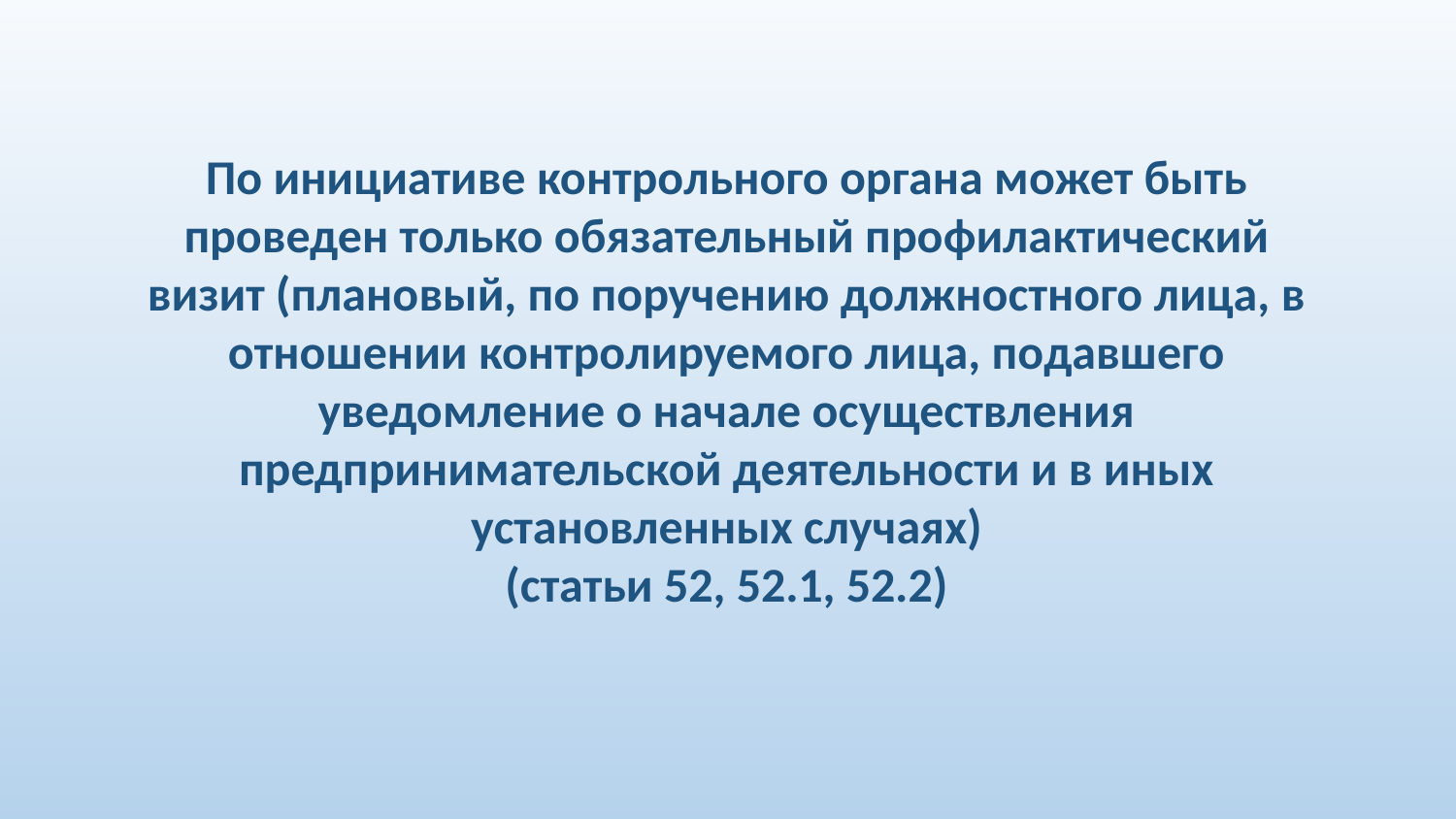

По инициативе контрольного органа может быть проведен только обязательный профилактический визит (плановый, по поручению должностного лица, в отношении контролируемого лица, подавшего уведомление о начале осуществления предпринимательской деятельности и в иных установленных случаях)
(статьи 52, 52.1, 52.2)